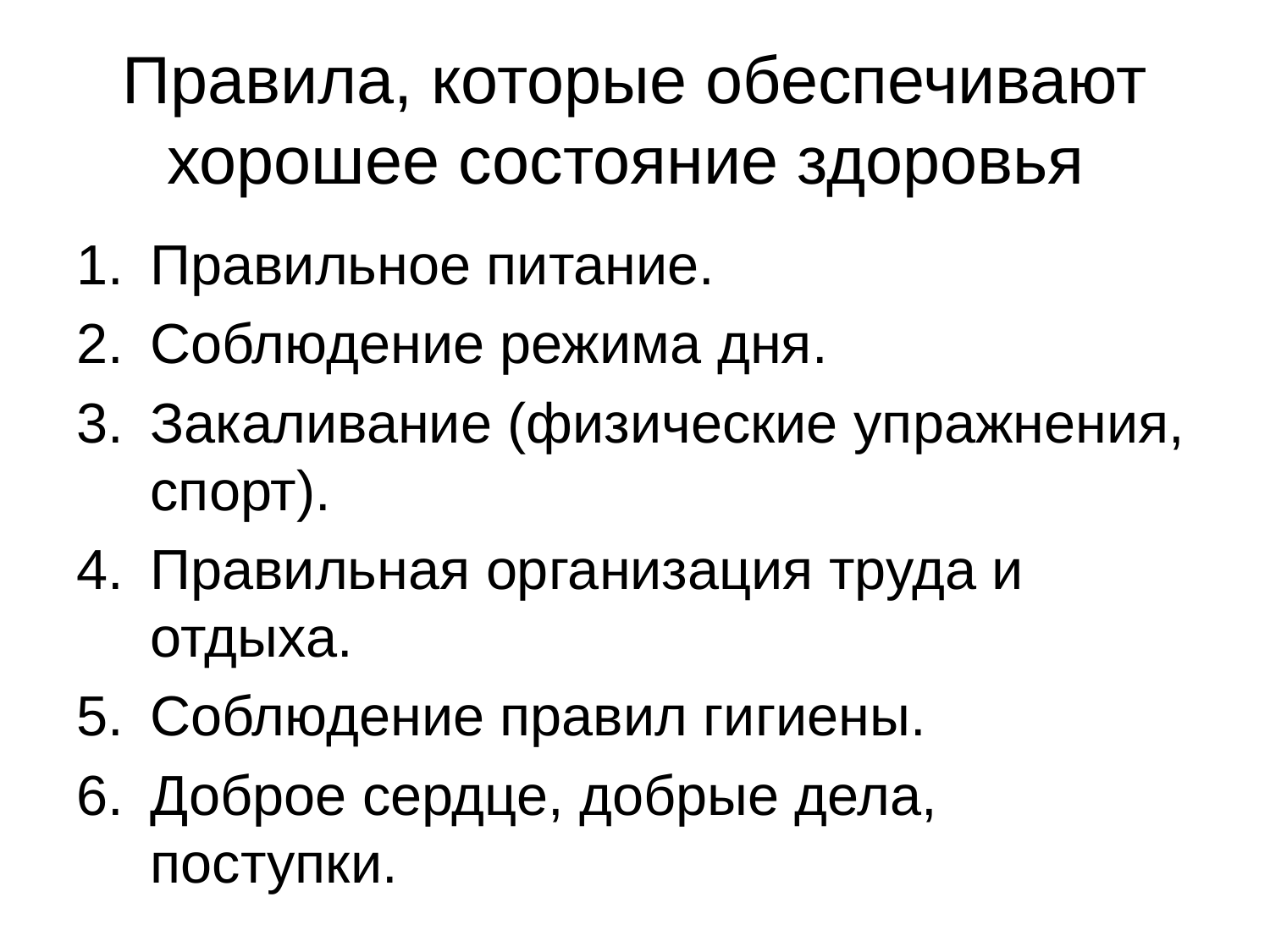

# Правила, которые обеспечивают хорошее состояние здоровья
Правильное питание.
Соблюдение режима дня.
Закаливание (физические упражнения, спорт).
Правильная организация труда и отдыха.
Соблюдение правил гигиены.
Доброе сердце, добрые дела, поступки.